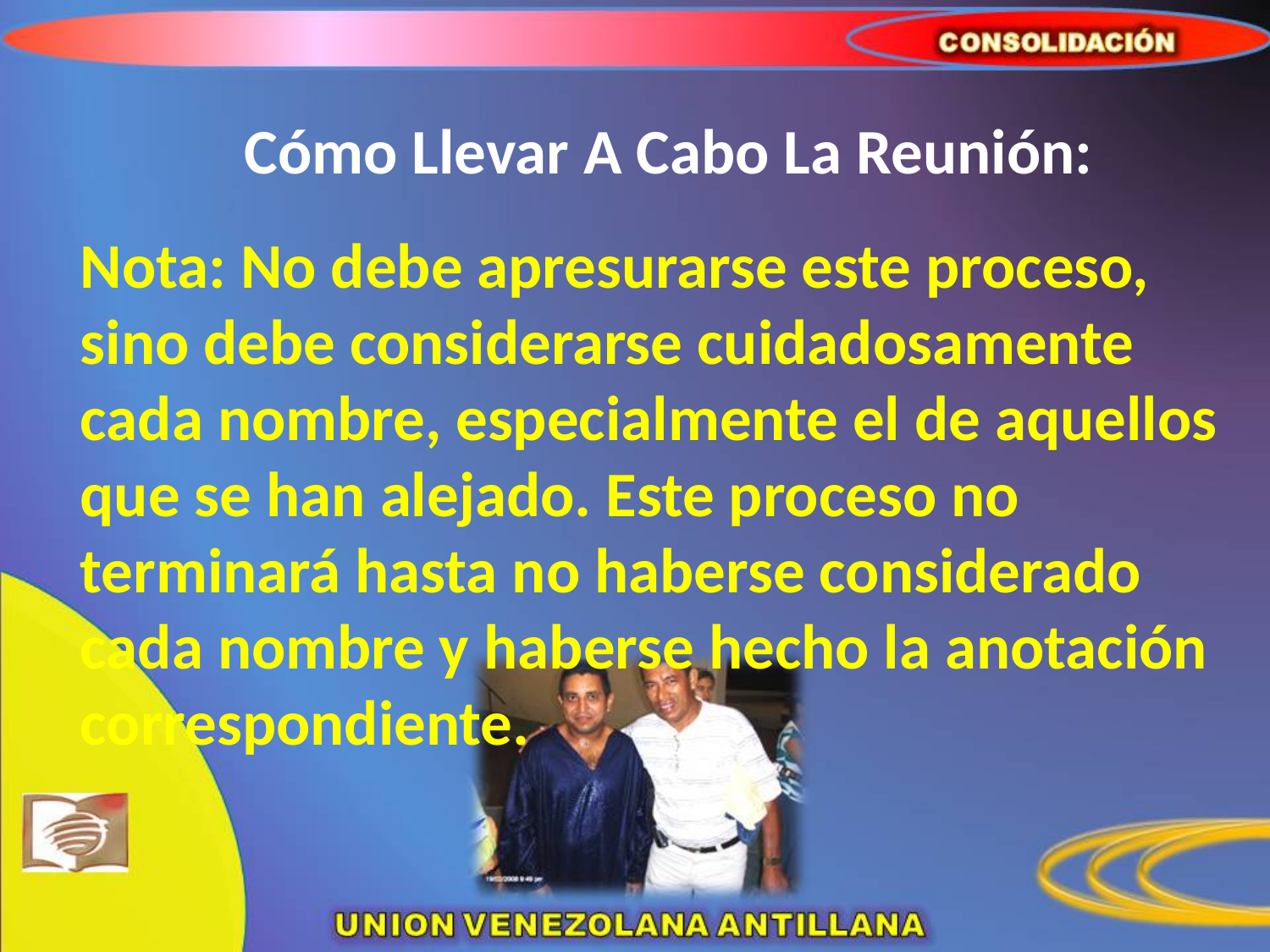

# Cómo Llevar A Cabo La Reunión:
	Nota: No debe apresurarse este proceso, sino debe considerarse cuidadosamente cada nombre, especialmente el de aquellos que se han alejado. Este proceso no terminará hasta no haberse considerado cada nombre y haberse hecho la anotación correspondiente.